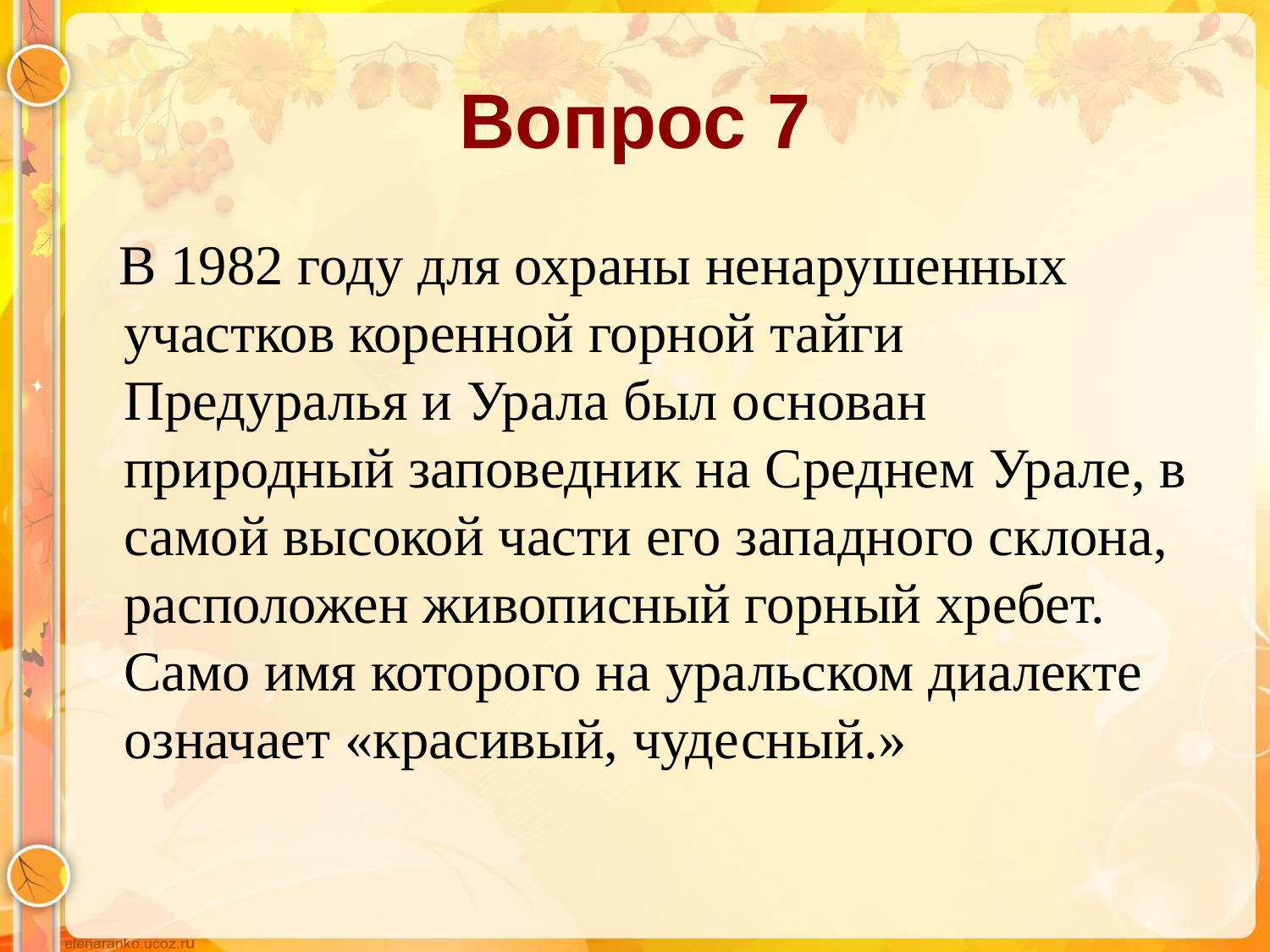

# Вопрос 7
   В 1982 году для охраны ненарушенных участков коренной горной тайги Предуралья и Урала был основан природный заповедник на Среднем Урале, в самой высокой части его западного склона, расположен живописный горный хребет. Само имя которого на уральском диалекте означает «красивый, чудесный.»